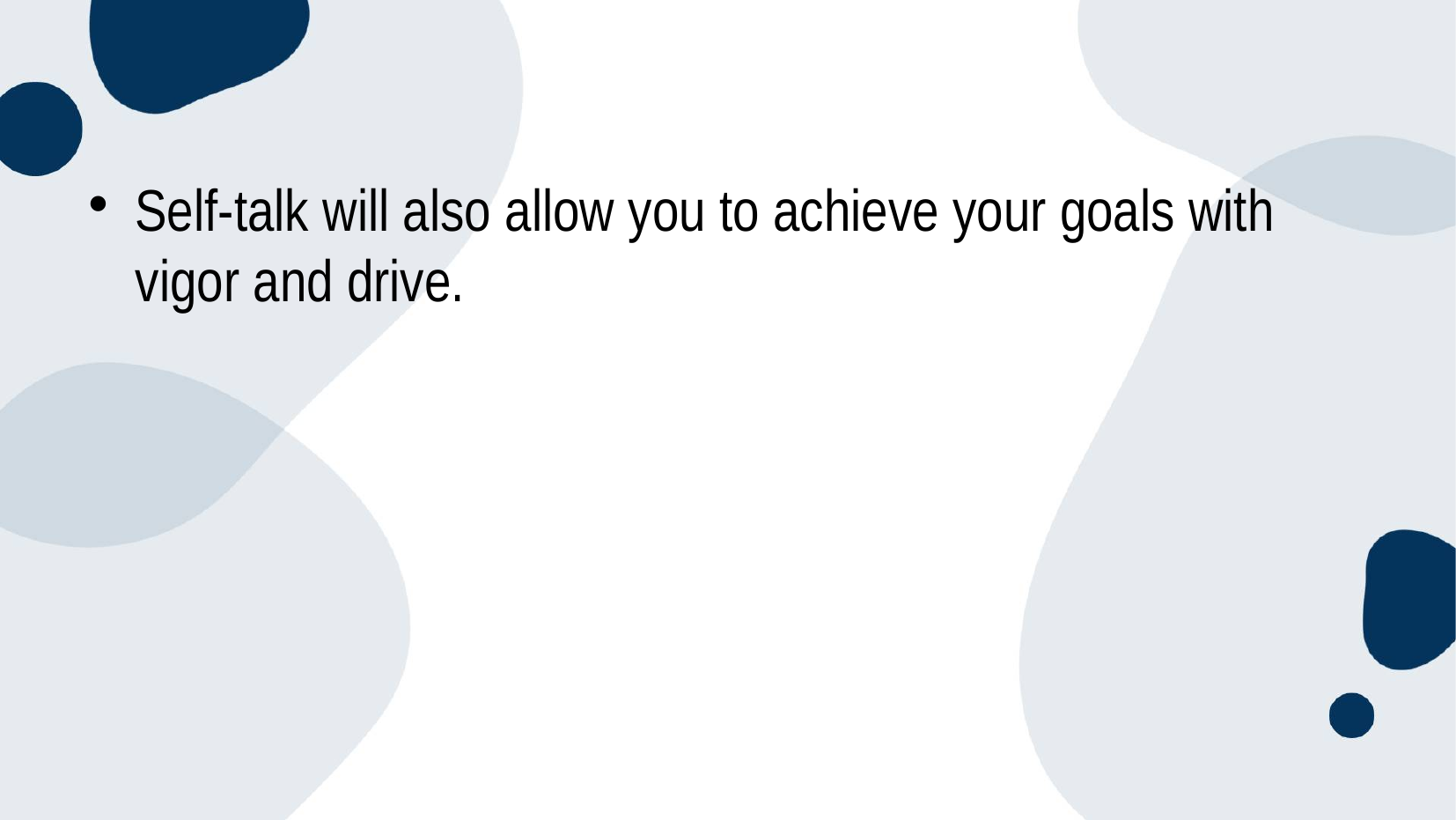

#
Self-talk will also allow you to achieve your goals with vigor and drive.